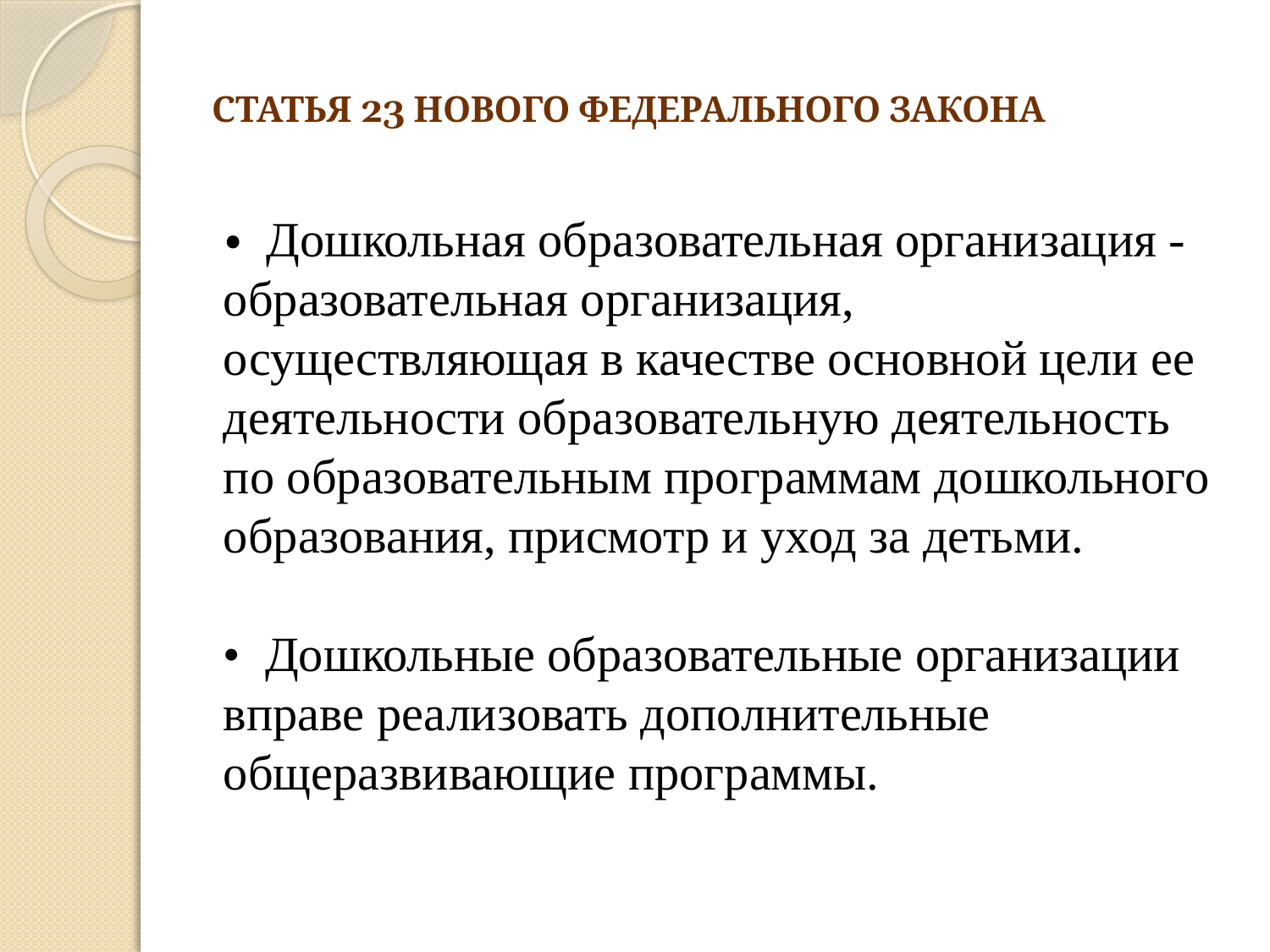

# СТАТЬЯ 23 НОВОГО ФЕДЕРАЛЬНОГО ЗАКОНА
•  Дошкольная образовательная организация -  образовательная организация, осуществляющая в качестве основной цели ее деятельности образовательную деятельность по образовательным программам дошкольного образования, присмотр и уход за детьми.

•  Дошкольные образовательные организации  вправе реализовать дополнительные общеразвивающие программы.